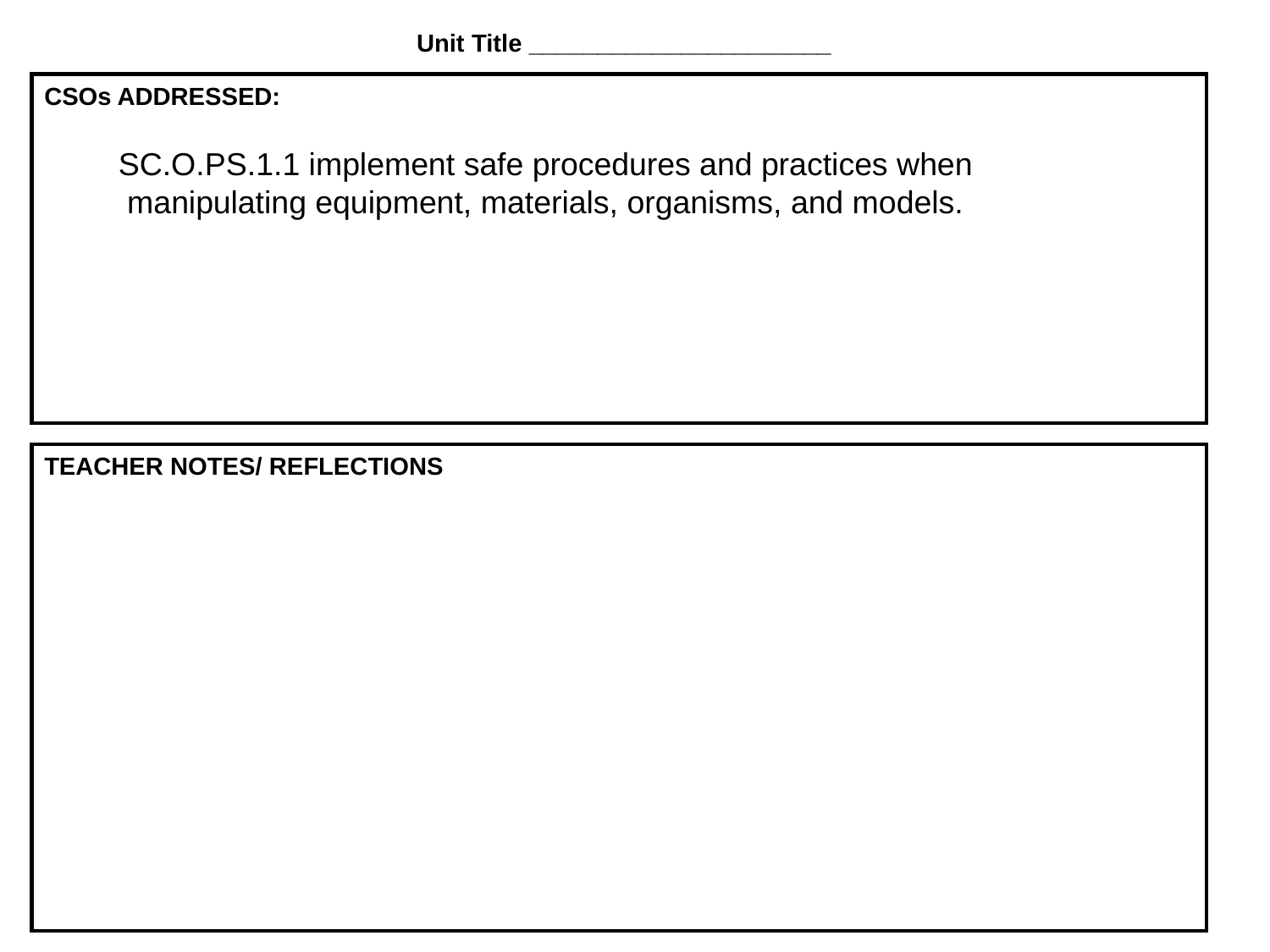

Unit Title ______________________
CSOs ADDRESSED:
SC.O.PS.1.1 implement safe procedures and practices when
 manipulating equipment, materials, organisms, and models.
TEACHER NOTES/ REFLECTIONS